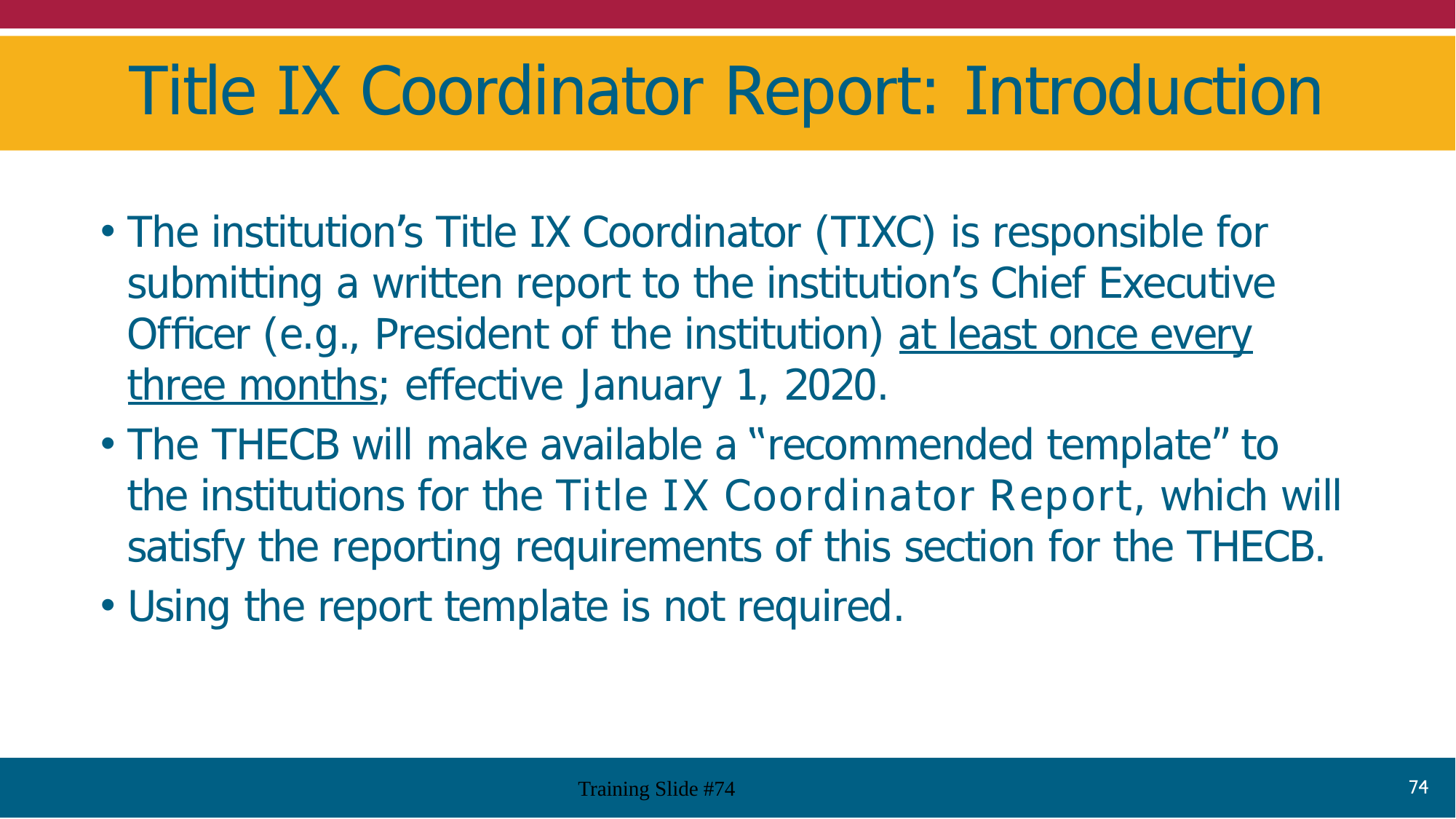

# Title IX Coordinator Report: Introduction
The institution’s Title IX Coordinator (TIXC) is responsible for submitting a written report to the institution’s Chief Executive Officer (e.g., President of the institution) at least once every three months; effective January 1, 2020.
The THECB will make available a “recommended template” to the institutions for the Title IX Coordinator Report, which will satisfy the reporting requirements of this section for the THECB.
Using the report template is not required.

74
Training Slide #74